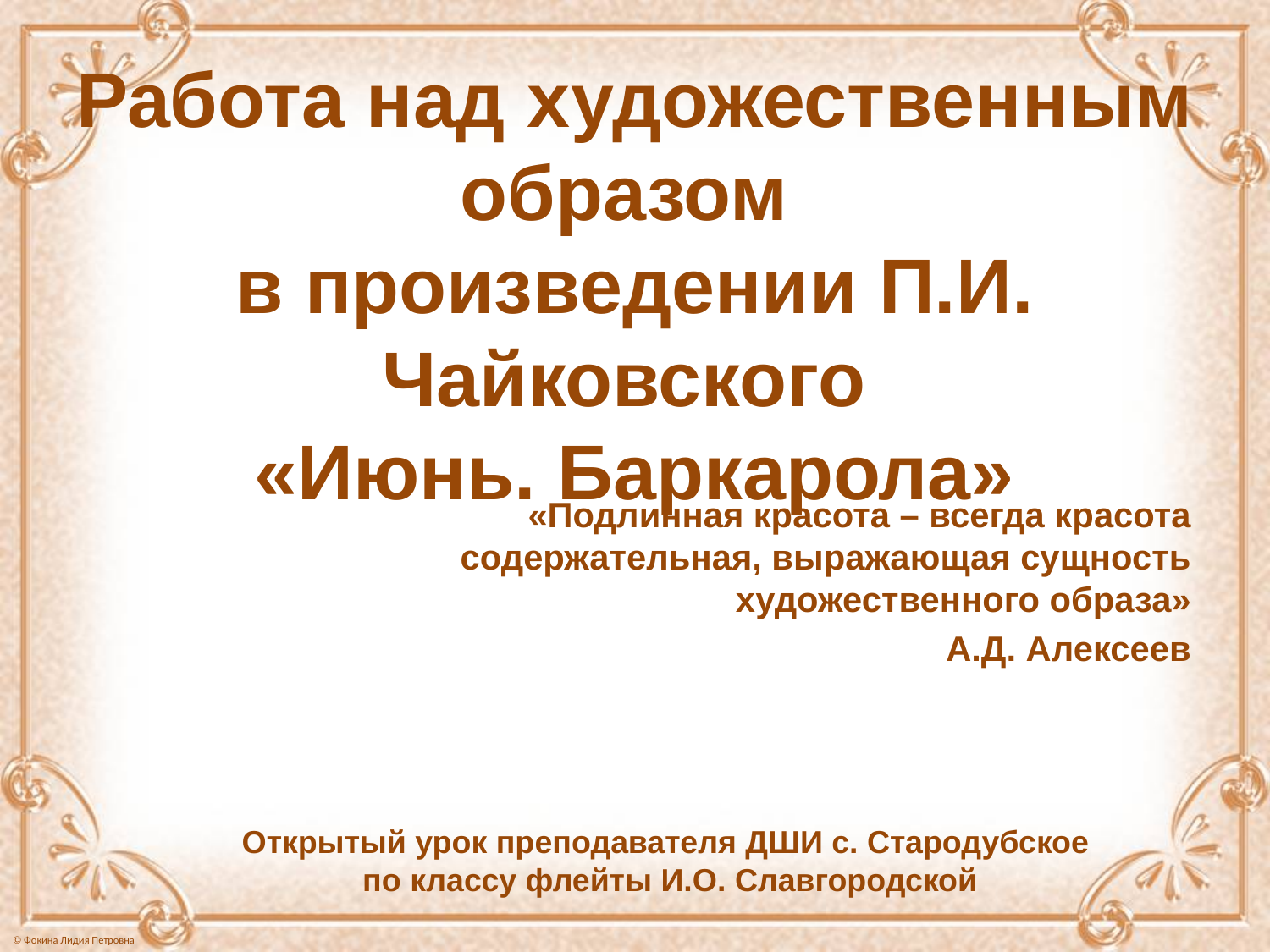

# Работа над художественным образом в произведении П.И. Чайковского «Июнь. Баркарола»
«Подлинная красота – всегда красота содержательная, выражающая сущность художественного образа»
А.Д. Алексеев

Открытый урок преподавателя ДШИ с. Стародубское
по классу флейты И.О. Славгородской